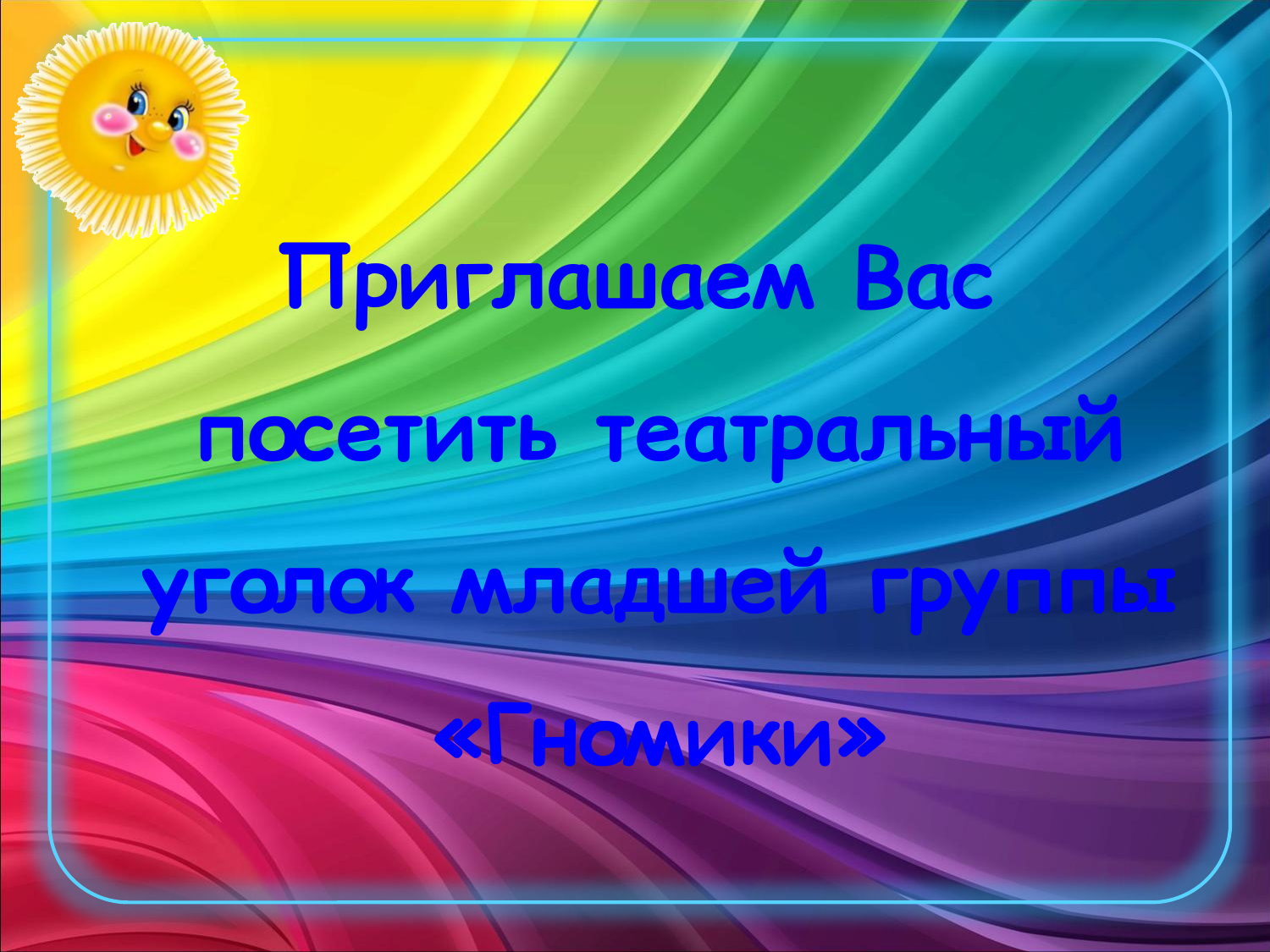

Приглашаем Вас посетить театральный уголок младшей группы «Гномики»